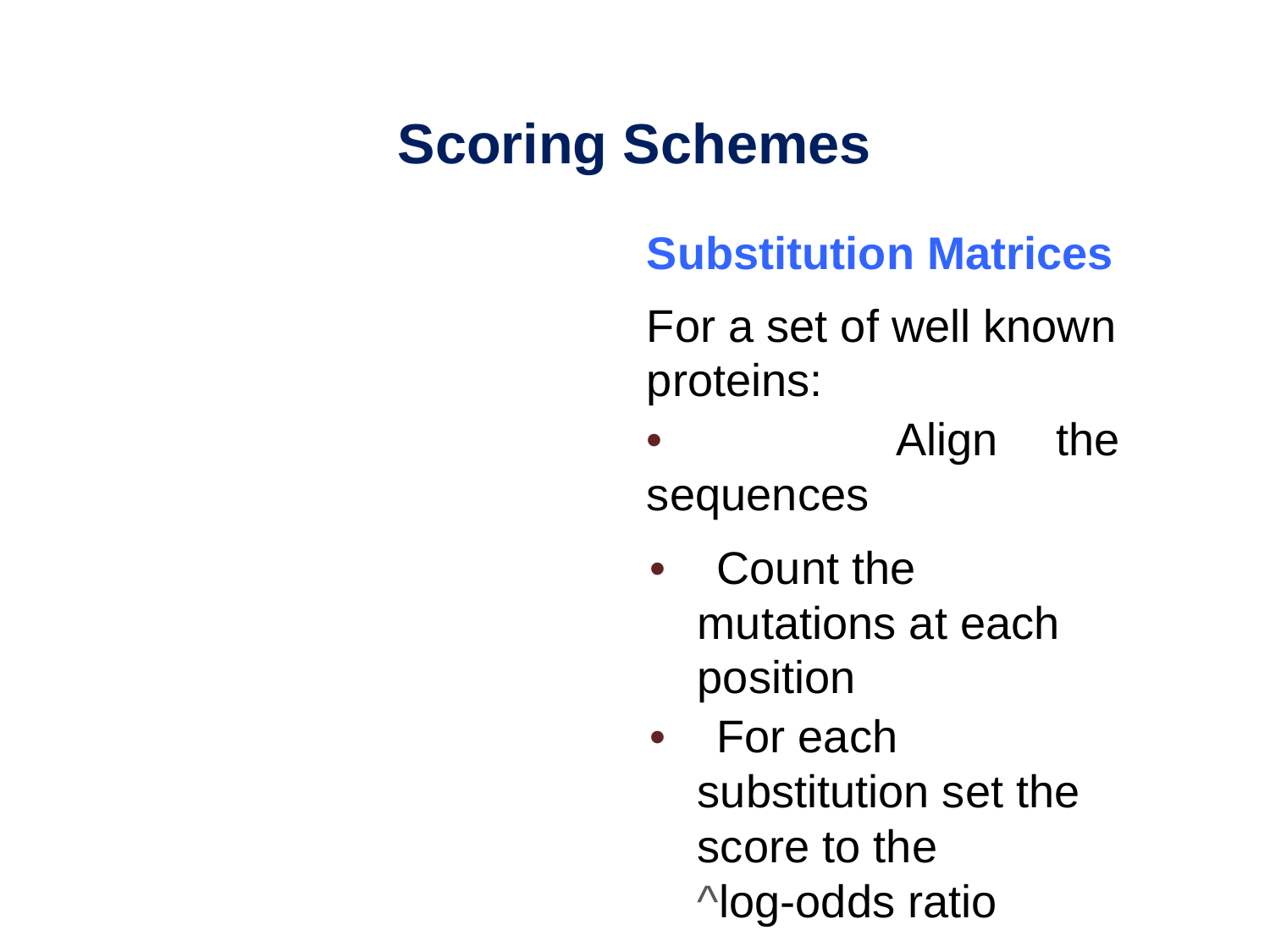

Scoring Schemes
Substitution Matrices
For a set of well known proteins:
•    Align the sequences
•    Count the mutations at each position
•    For each substitution set the score to the
^log-odds ratio